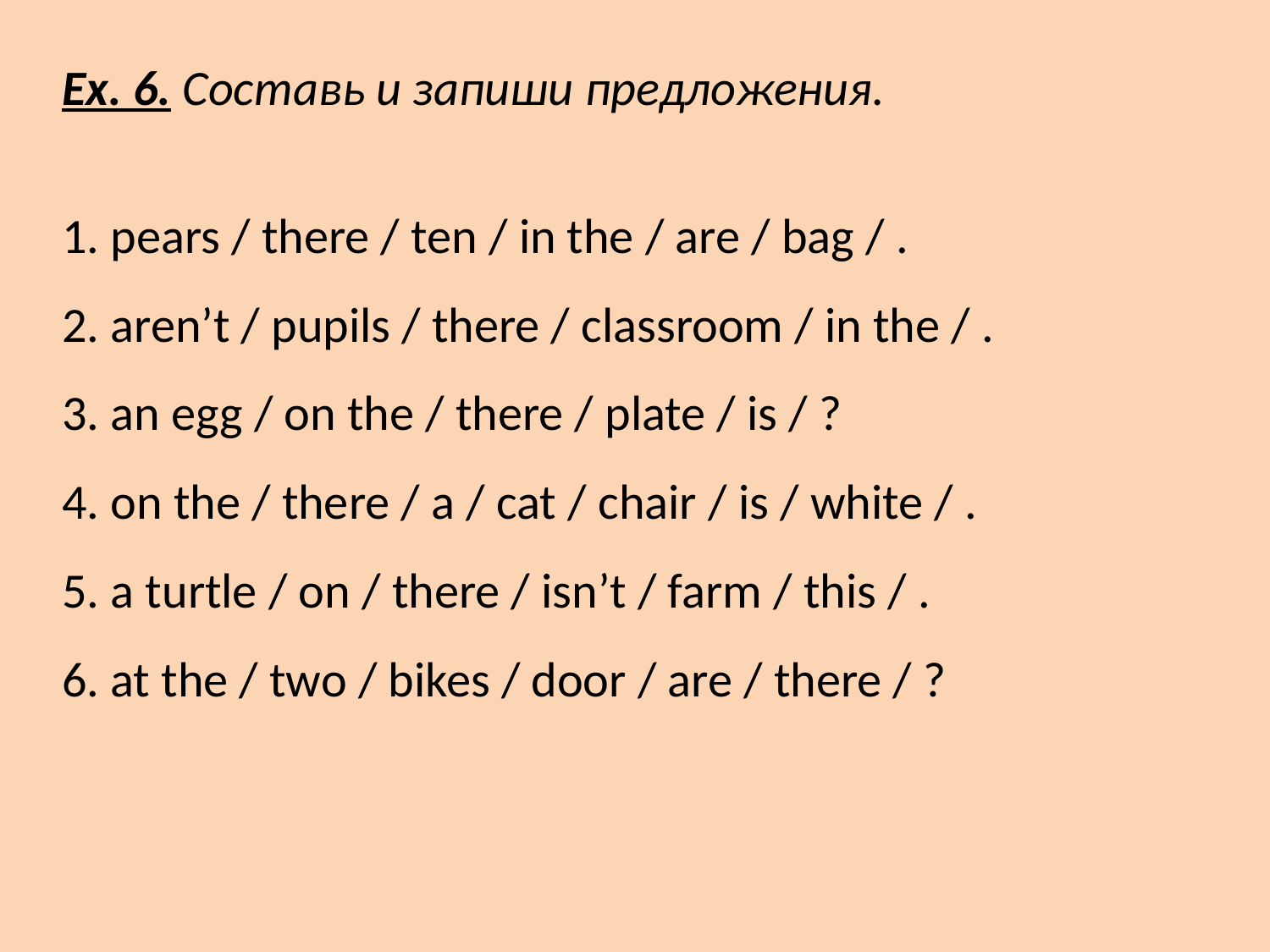

Ex. 6. Составь и запиши предложения.

1. pears / there / ten / in the / are / bag / .
2. aren’t / pupils / there / classroom / in the / .
3. an egg / on the / there / plate / is / ?
4. on the / there / a / cat / chair / is / white / .
5. a turtle / on / there / isn’t / farm / this / .
6. at the / two / bikes / door / are / there / ?